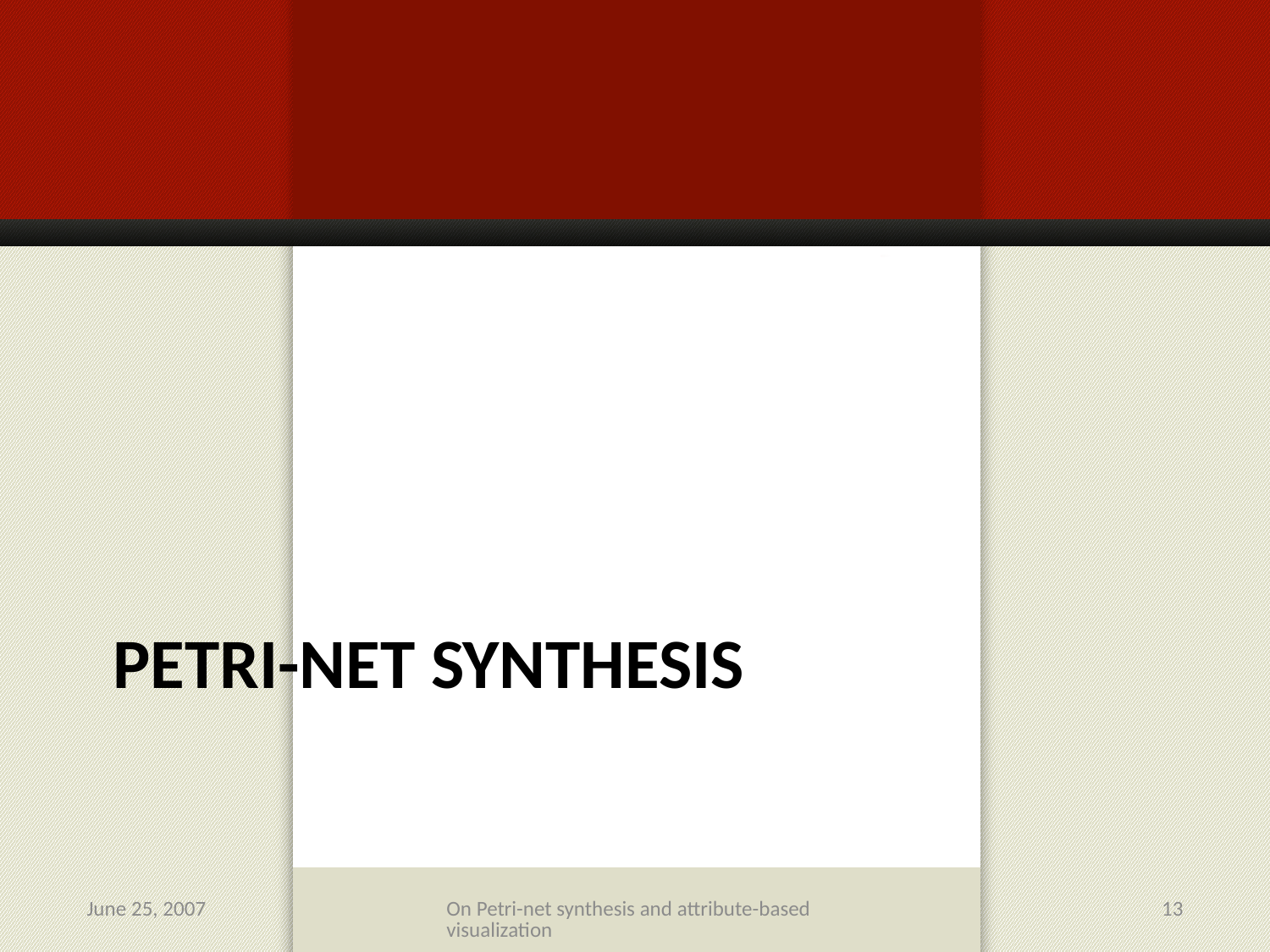

# Petri-net synthesis
June 25, 2007
On Petri-net synthesis and attribute-based visualization
13